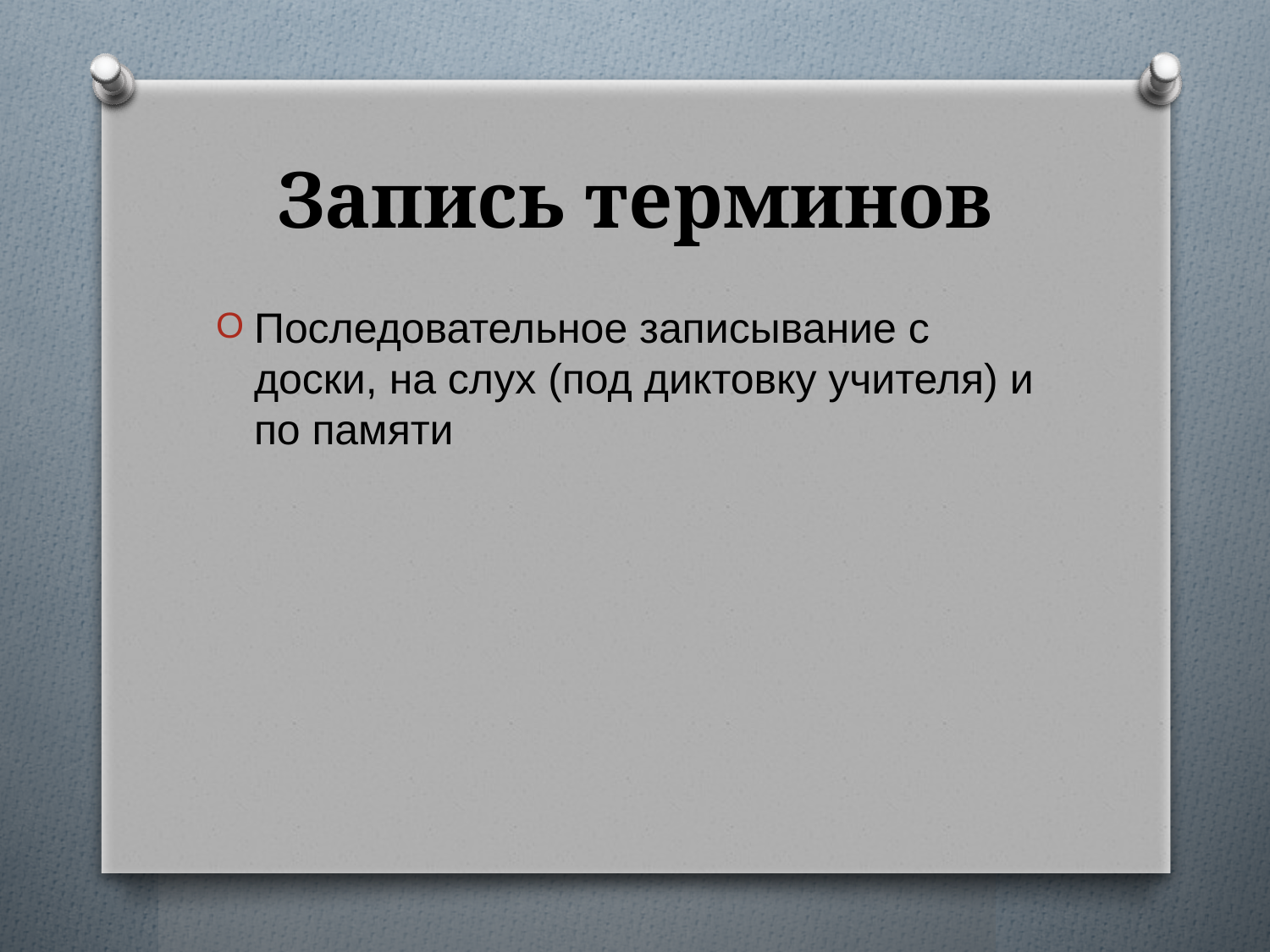

# Запись терминов
Последовательное записывание с доски, на слух (под диктовку учителя) и по памяти